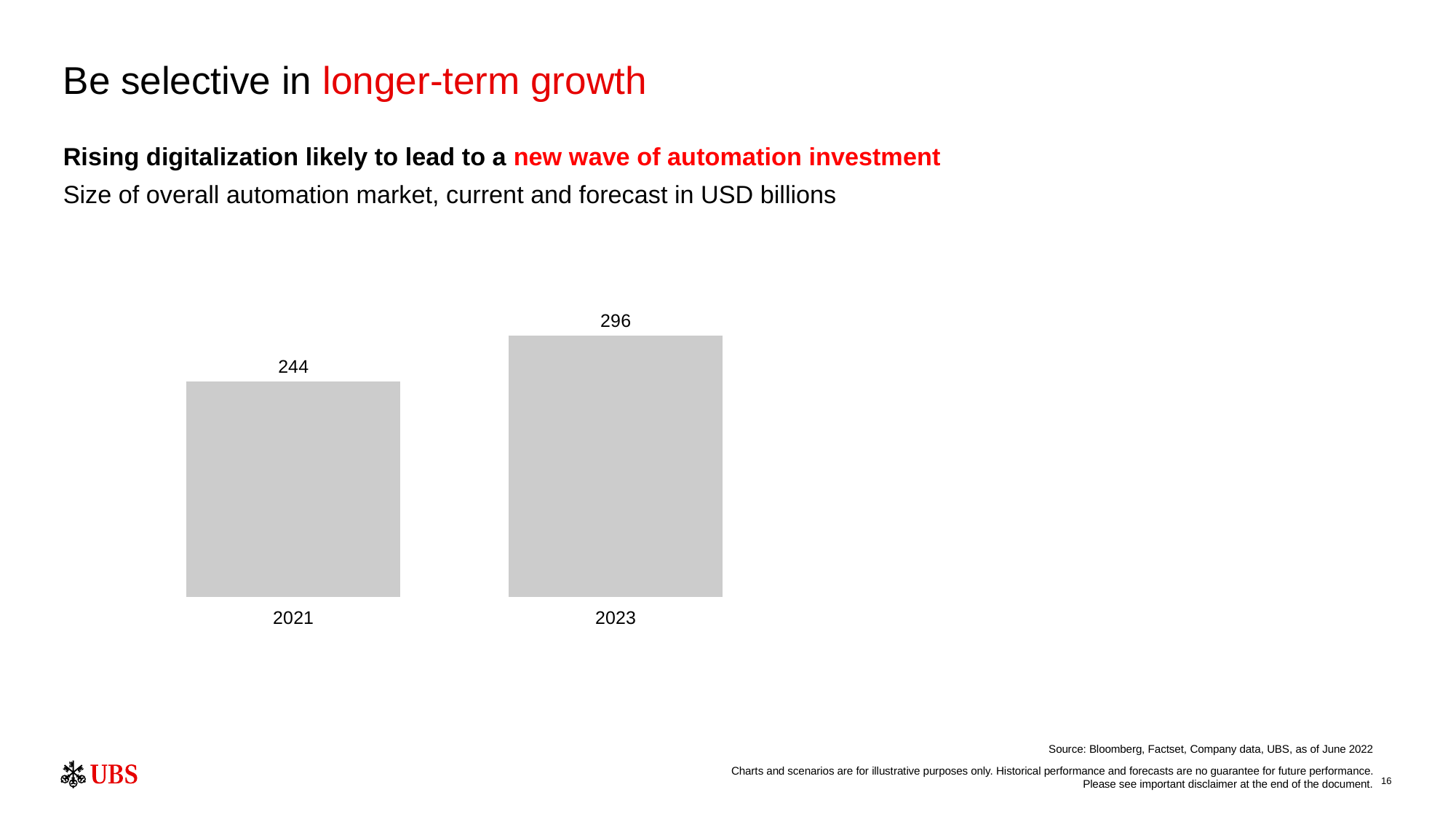

# Be selective in longer-term growth
Rising digitalization likely to lead to a new wave of automation investment
Size of overall automation market, current and forecast in USD billions

### Chart

| Category |  |
|---|---|
| 2021 | 244.0 |
| 2023 | 296.0 |
Source: Bloomberg, Factset, Company data, UBS, as of June 2022
Charts and scenarios are for illustrative purposes only. Historical performance and forecasts are no guarantee for future performance.
Please see important disclaimer at the end of the document.